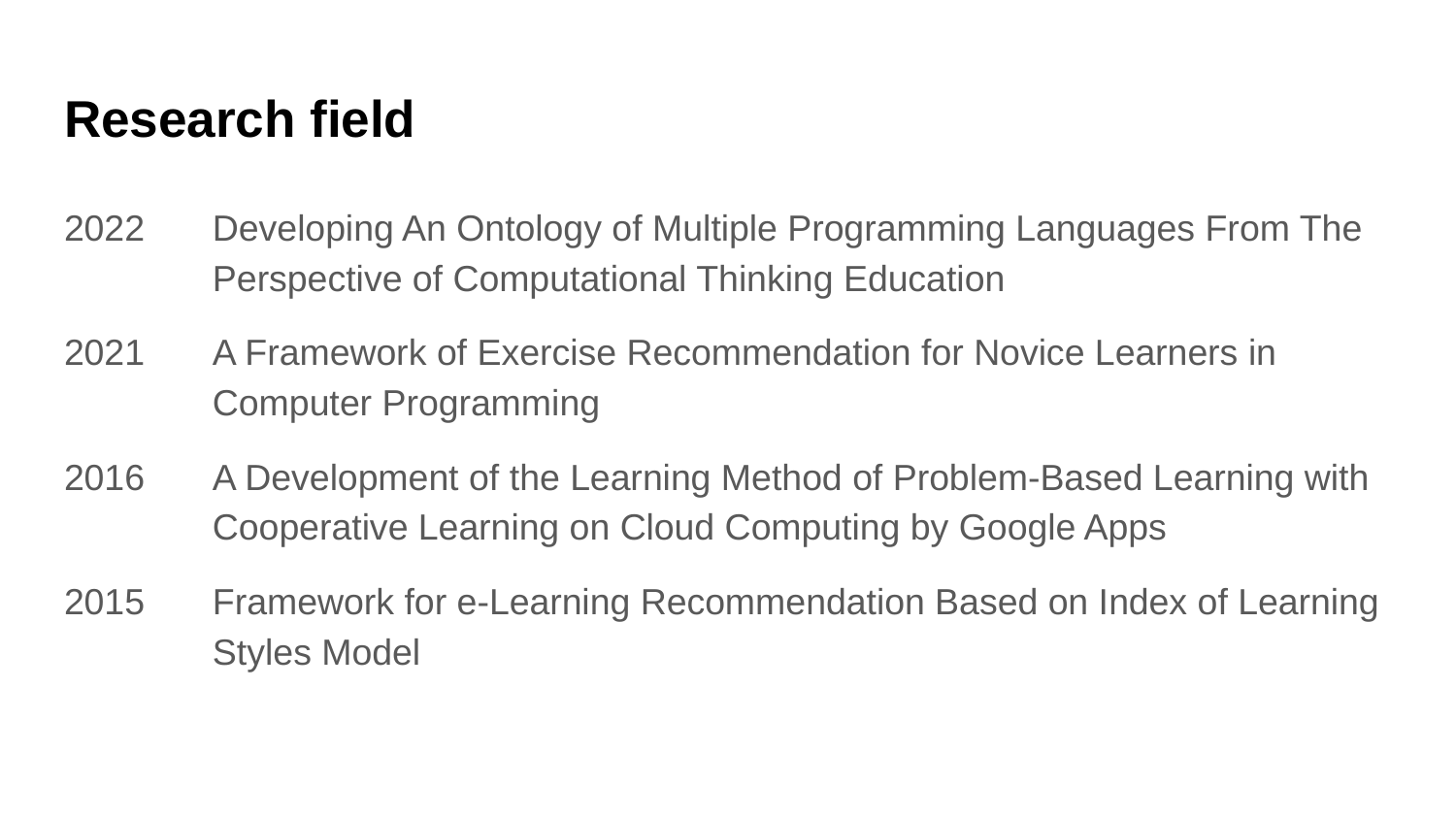

# Research field
2022	Developing An Ontology of Multiple Programming Languages From The Perspective of Computational Thinking Education
2021	A Framework of Exercise Recommendation for Novice Learners in Computer Programming
2016	A Development of the Learning Method of Problem-Based Learning with Cooperative Learning on Cloud Computing by Google Apps
2015	Framework for e-Learning Recommendation Based on Index of Learning Styles Model